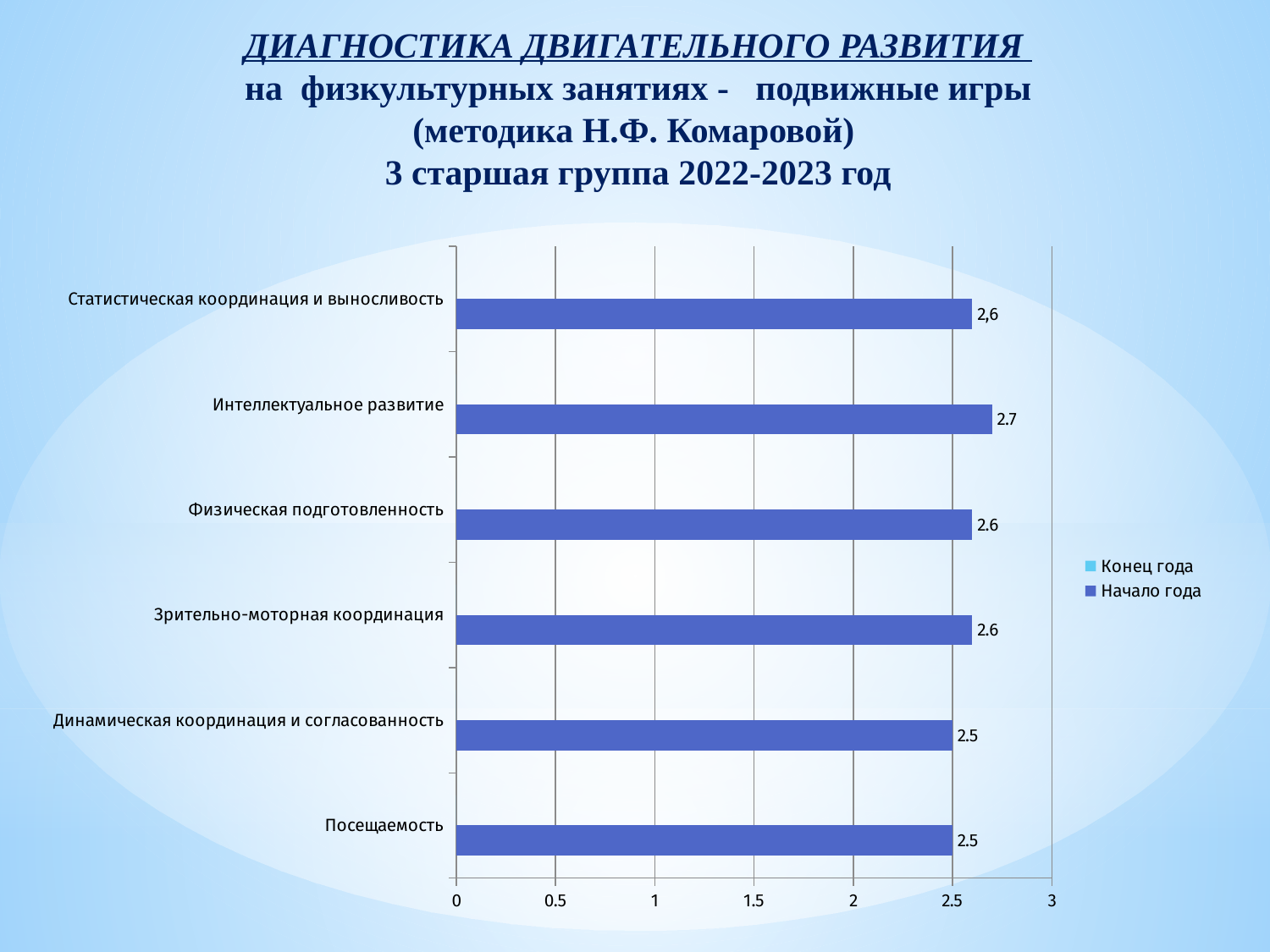

ДИАГНОСТИКА ДВИГАТЕЛЬНОГО РАЗВИТИЯ
на  физкультурных занятиях -   подвижные игры
(методика Н.Ф. Комаровой)
3 старшая группа 2022-2023 год

### Chart

| Category | Начало года | Конец года |
|---|---|---|
| Посещаемость | 2.5 | 0.0 |
| Динамическая координация и согласованность | 2.5 | 0.0 |
| Зрительно-моторная координация | 2.6 | 0.0 |
| Физическая подготовленность | 2.6 | 0.0 |
| Интеллектуальное развитие | 2.7 | 0.0 |
| Статистическая координация и выносливость | 2.6 | 0.0 |